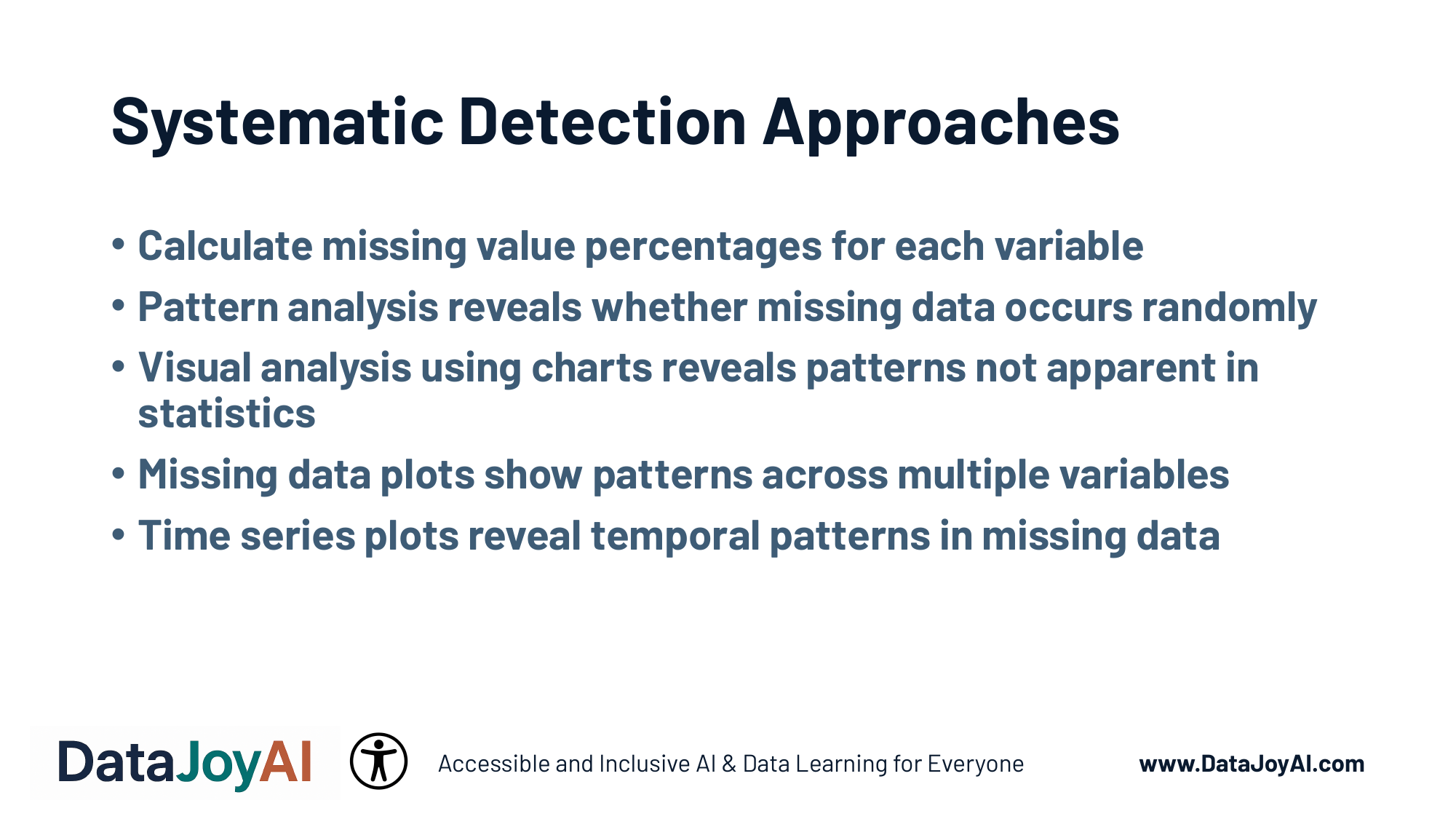

# Systematic Detection Approaches
Calculate missing value percentages for each variable
Pattern analysis reveals whether missing data occurs randomly
Visual analysis using charts reveals patterns not apparent in statistics
Missing data plots show patterns across multiple variables
Time series plots reveal temporal patterns in missing data